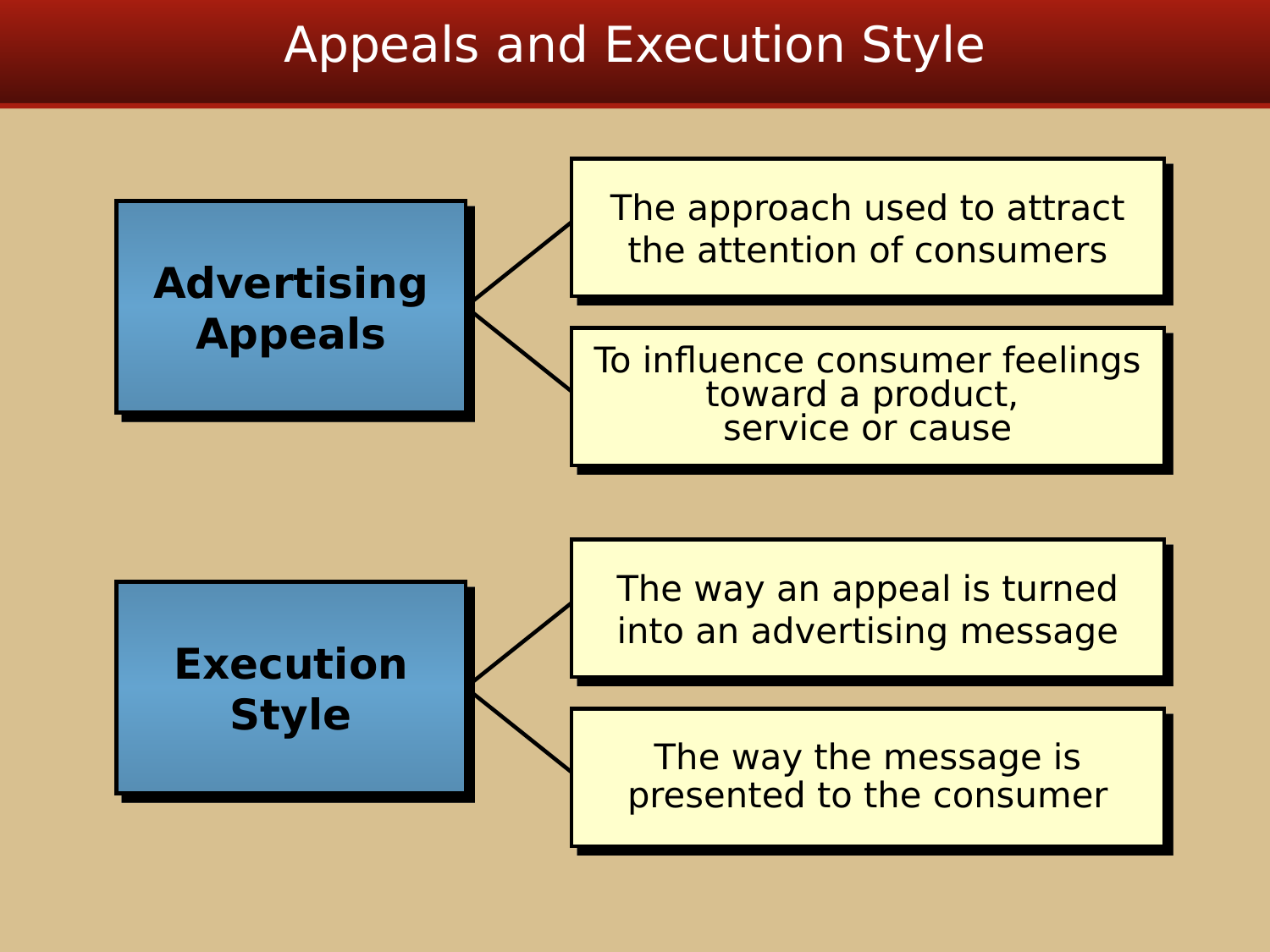

# Appeals and Execution Style

The approach used to attract the attention of consumers

Advertising
Appeals

To influence consumer feelings toward a product,
service or cause
The way an appeal is turned into an advertising message

Execution
Style

The way the message is presented to the consumer